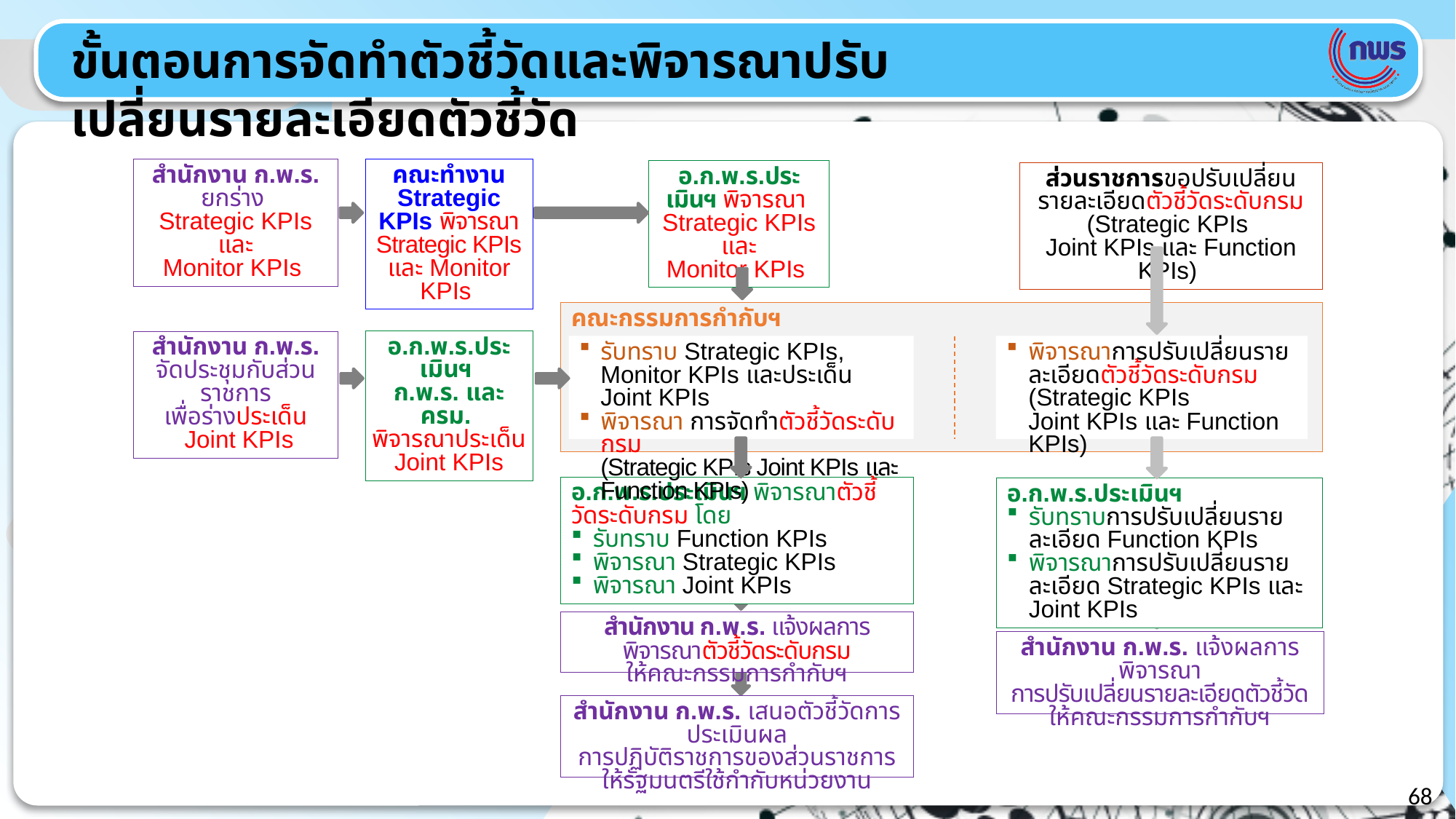

ขั้นตอนการจัดทำตัวชี้วัดและพิจารณาปรับเปลี่ยนรายละเอียดตัวชี้วัด
สำนักงาน ก.พ.ร. ยกร่าง
Strategic KPIs และ
Monitor KPIs
คณะทำงาน Strategic KPIs พิจารณา Strategic KPIs และ Monitor KPIs
อ.ก.พ.ร.ประเมินฯ พิจารณา
Strategic KPIs และ
Monitor KPIs
ส่วนราชการขอปรับเปลี่ยนรายละเอียดตัวชี้วัดระดับกรม (Strategic KPIs
Joint KPIs และ Function KPIs)

คณะกรรมการกำกับฯ

พิจารณาการปรับเปลี่ยนรายละเอียดตัวชี้วัดระดับกรม (Strategic KPIs
Joint KPIs และ Function KPIs)
รับทราบ Strategic KPIs, Monitor KPIs และประเด็น Joint KPIs
พิจารณา การจัดทำตัวชี้วัดระดับกรม
(Strategic KPIs Joint KPIs และ Function KPIs)
อ.ก.พ.ร.ประเมินฯ
ก.พ.ร. และ ครม.
พิจารณาประเด็น
Joint KPIs
สำนักงาน ก.พ.ร. จัดประชุมกับส่วนราชการ
เพื่อร่างประเด็น
 Joint KPIs

อ.ก.พ.ร.ประเมินฯ พิจารณาตัวชี้วัดระดับกรม โดย
รับทราบ Function KPIs
พิจารณา Strategic KPIs
พิจารณา Joint KPIs
อ.ก.พ.ร.ประเมินฯ
รับทราบการปรับเปลี่ยนรายละเอียด Function KPIs
พิจารณาการปรับเปลี่ยนรายละเอียด Strategic KPIs และ Joint KPIs

สำนักงาน ก.พ.ร. แจ้งผลการพิจารณาตัวชี้วัดระดับกรม
ให้คณะกรรมการกำกับฯ
สำนักงาน ก.พ.ร. แจ้งผลการพิจารณา
การปรับเปลี่ยนรายละเอียดตัวชี้วัด
ให้คณะกรรมการกำกับฯ

สำนักงาน ก.พ.ร. เสนอตัวชี้วัดการประเมินผล
การปฏิบัติราชการของส่วนราชการ
ให้รัฐมนตรีใช้กำกับหน่วยงาน
68